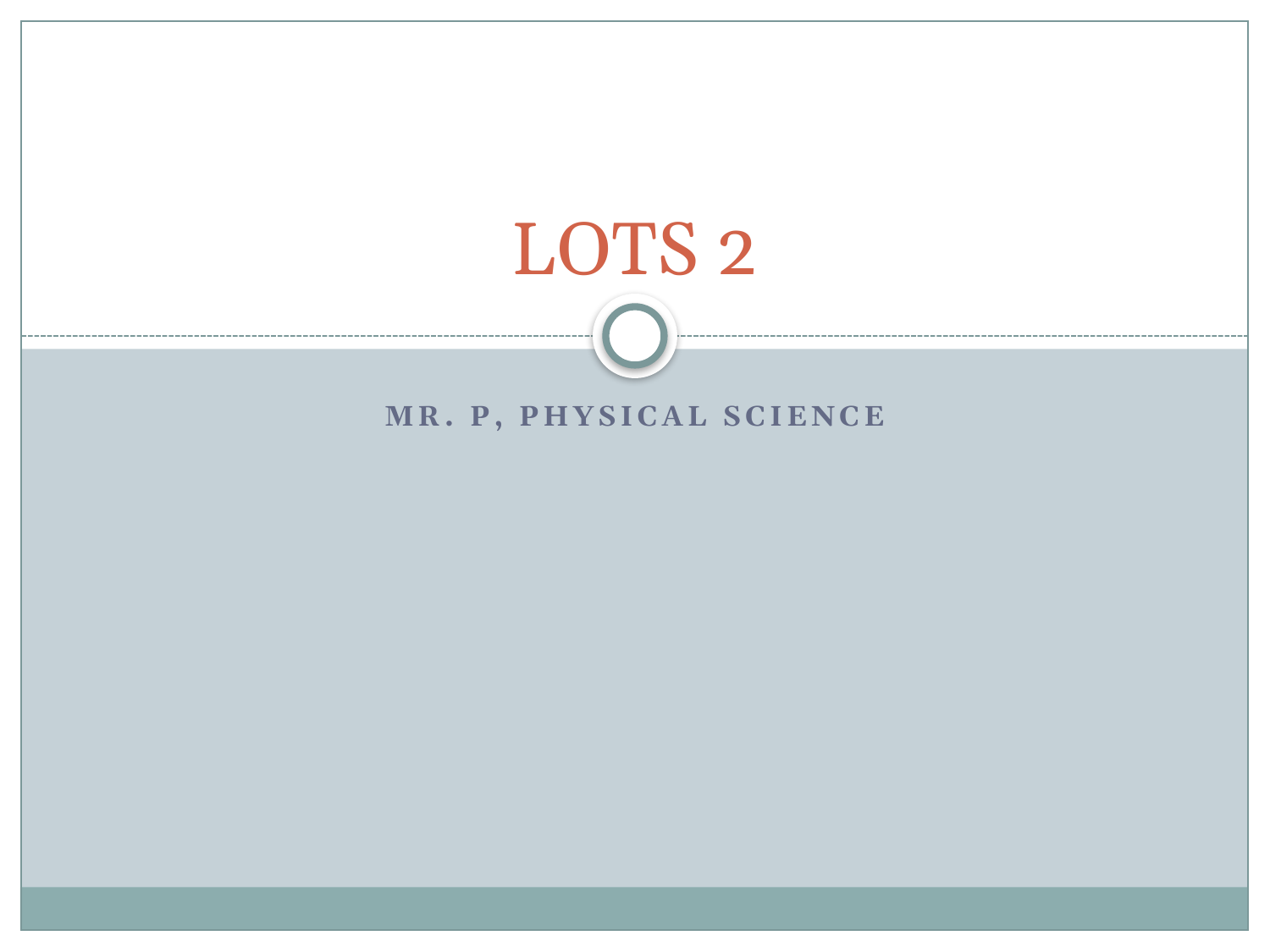

# LOTS 2
Mr. P, Physical Science